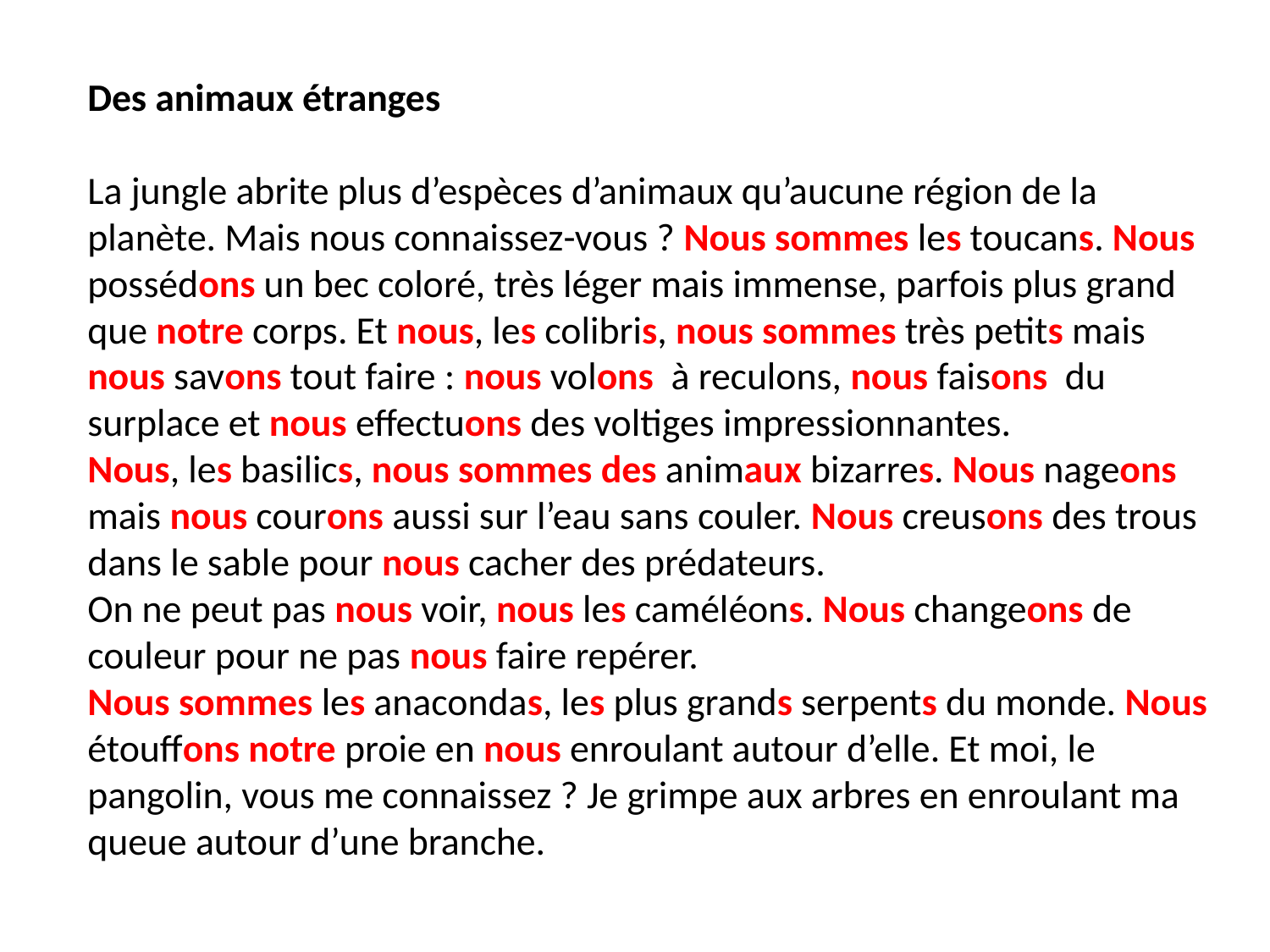

Des animaux étranges

La jungle abrite plus d’espèces d’animaux qu’aucune région de la planète. Mais nous connaissez-vous ? Nous sommes les toucans. Nous possédons un bec coloré, très léger mais immense, parfois plus grand que notre corps. Et nous, les colibris, nous sommes très petits mais nous savons tout faire : nous volons  à reculons, nous faisons  du surplace et nous effectuons des voltiges impressionnantes.
Nous, les basilics, nous sommes des animaux bizarres. Nous nageons mais nous courons aussi sur l’eau sans couler. Nous creusons des trous dans le sable pour nous cacher des prédateurs.
On ne peut pas nous voir, nous les caméléons. Nous changeons de couleur pour ne pas nous faire repérer.
Nous sommes les anacondas, les plus grands serpents du monde. Nous étouffons notre proie en nous enroulant autour d’elle. Et moi, le pangolin, vous me connaissez ? Je grimpe aux arbres en enroulant ma queue autour d’une branche.